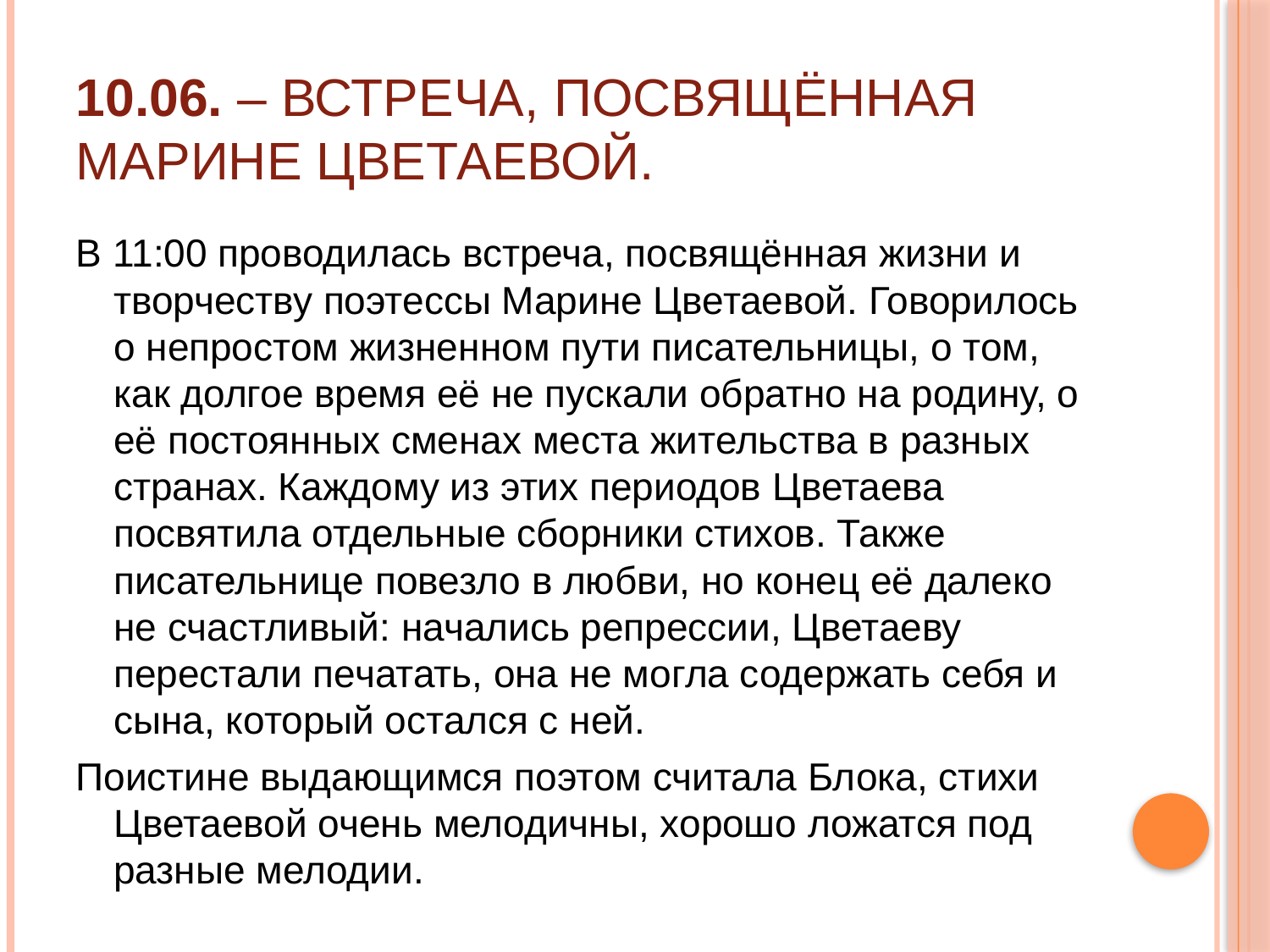

# 10.06. – встреча, посвящённая Марине Цветаевой.
В 11:00 проводилась встреча, посвящённая жизни и творчеству поэтессы Марине Цветаевой. Говорилось о непростом жизненном пути писательницы, о том, как долгое время её не пускали обратно на родину, о её постоянных сменах места жительства в разных странах. Каждому из этих периодов Цветаева посвятила отдельные сборники стихов. Также писательнице повезло в любви, но конец её далеко не счастливый: начались репрессии, Цветаеву перестали печатать, она не могла содержать себя и сына, который остался с ней.
Поистине выдающимся поэтом считала Блока, стихи Цветаевой очень мелодичны, хорошо ложатся под разные мелодии.